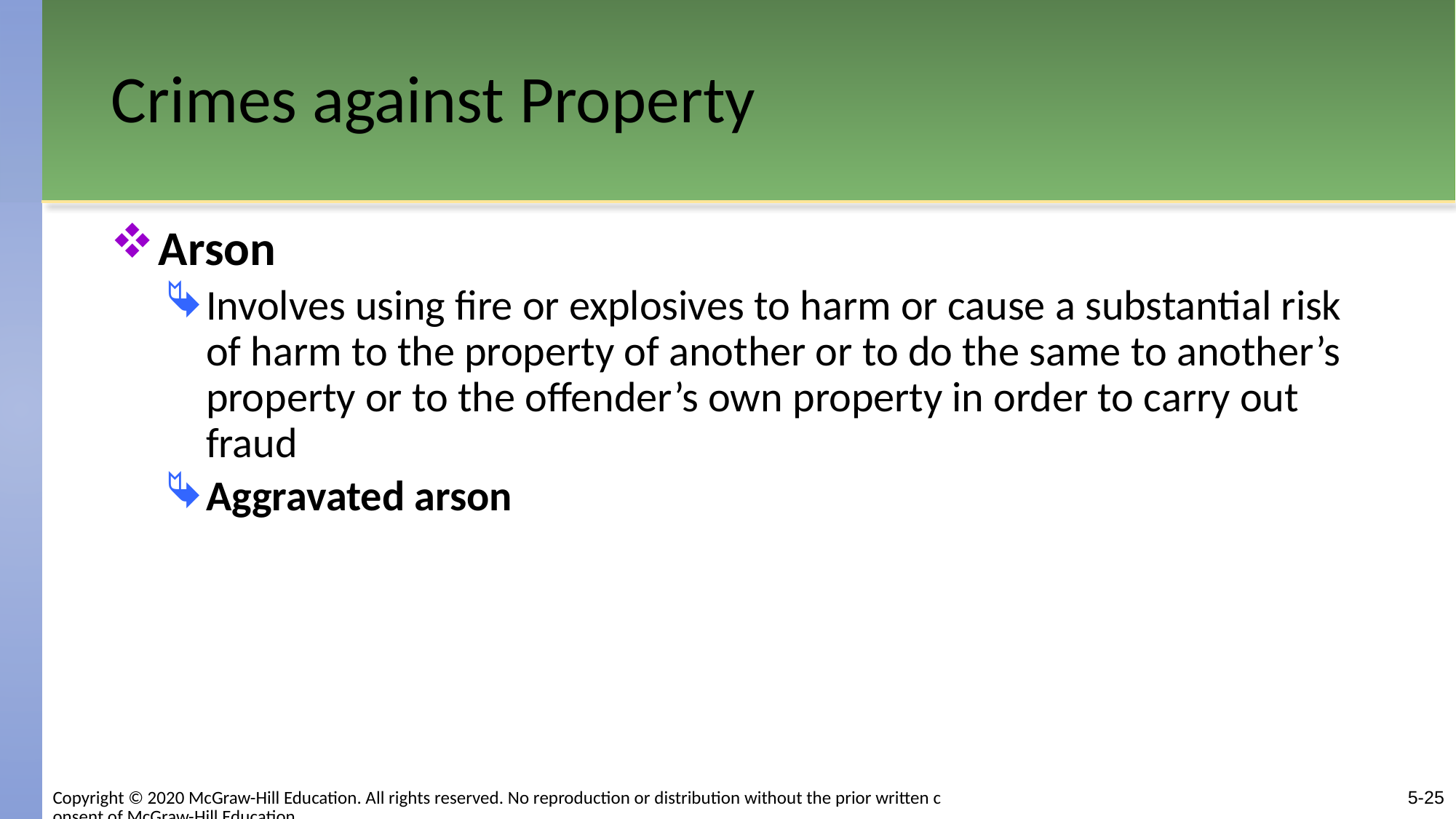

# Crimes against Property
Arson
Involves using fire or explosives to harm or cause a substantial risk of harm to the property of another or to do the same to another’s property or to the offender’s own property in order to carry out fraud
Aggravated arson
Copyright © 2020 McGraw-Hill Education. All rights reserved. No reproduction or distribution without the prior written consent of McGraw-Hill Education.
5-25